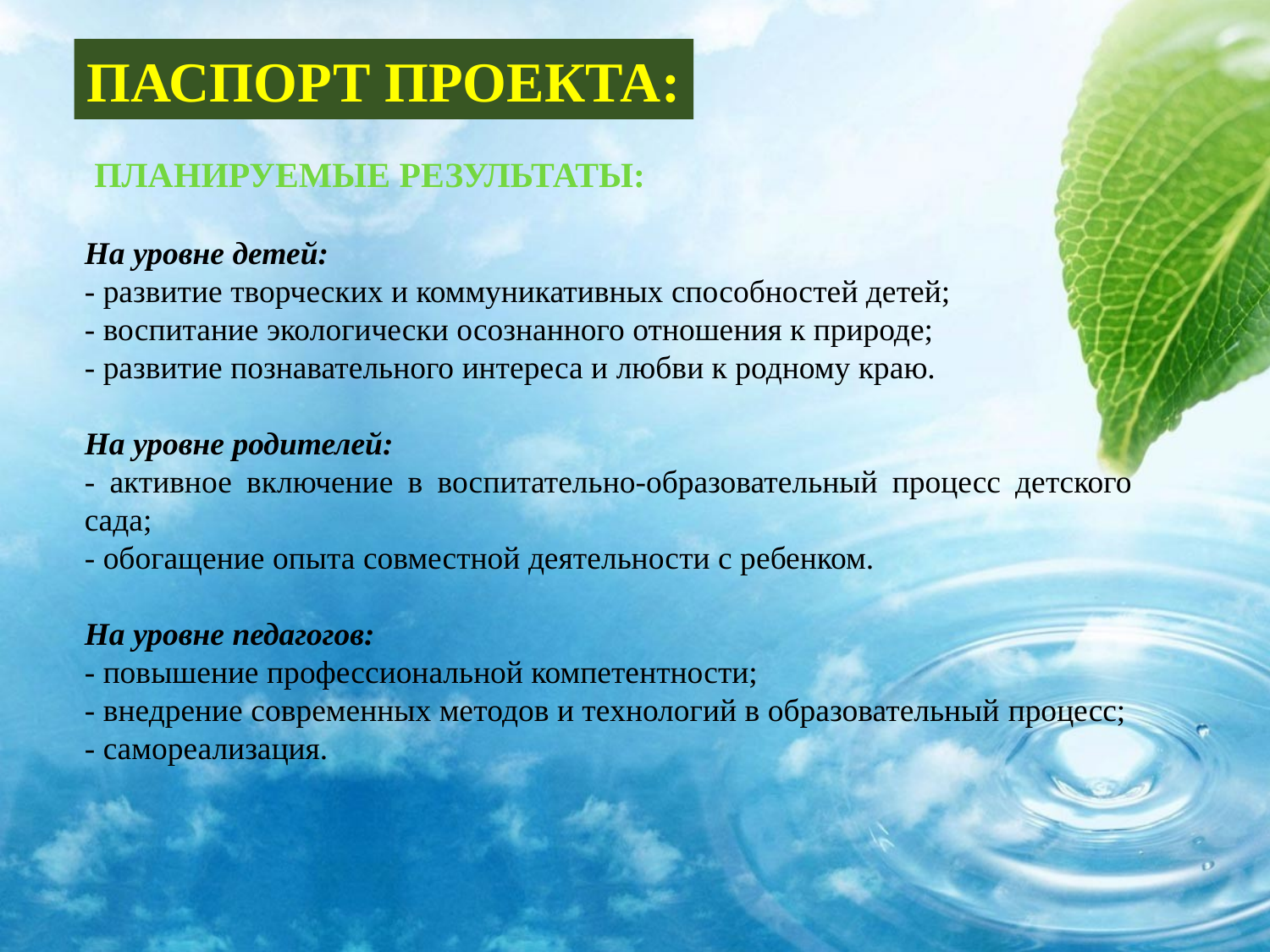

ПАСПОРТ ПРОЕКТА:
ПЛАНИРУЕМЫЕ РЕЗУЛЬТАТЫ:
На уровне детей:
- развитие творческих и коммуникативных способностей детей;
- воспитание экологически осознанного отношения к природе;
- развитие познавательного интереса и любви к родному краю.

На уровне родителей:
- активное включение в воспитательно-образовательный процесс детского сада;
- обогащение опыта совместной деятельности с ребенком.

На уровне педагогов:
- повышение профессиональной компетентности;
- внедрение современных методов и технологий в образовательный процесс;
- самореализация.